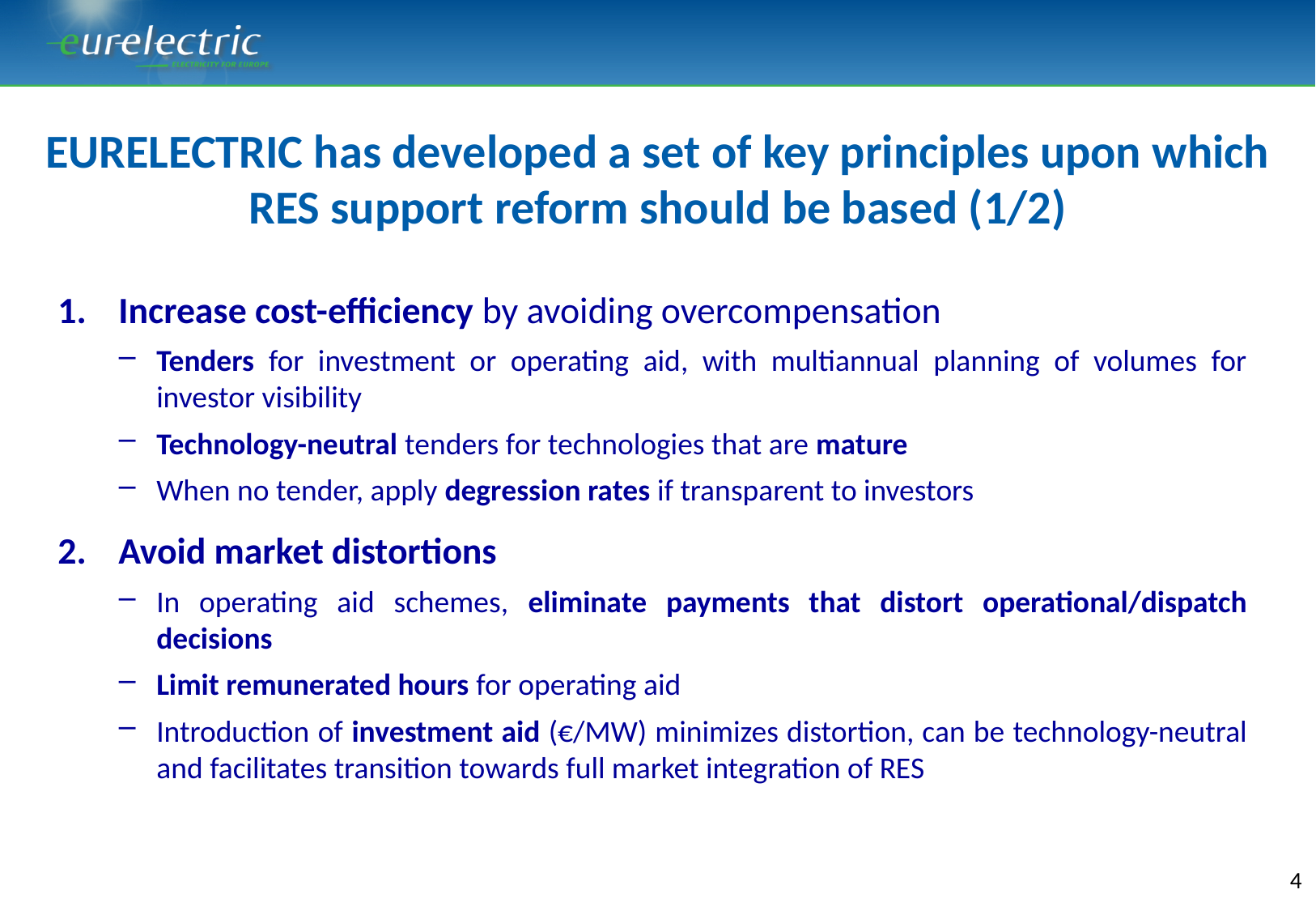

# EURELECTRIC has developed a set of key principles upon which RES support reform should be based (1/2)
Increase cost-efficiency by avoiding overcompensation
Tenders for investment or operating aid, with multiannual planning of volumes for investor visibility
Technology-neutral tenders for technologies that are mature
When no tender, apply degression rates if transparent to investors
Avoid market distortions
In operating aid schemes, eliminate payments that distort operational/dispatch decisions
Limit remunerated hours for operating aid
Introduction of investment aid (€/MW) minimizes distortion, can be technology-neutral and facilitates transition towards full market integration of RES
4